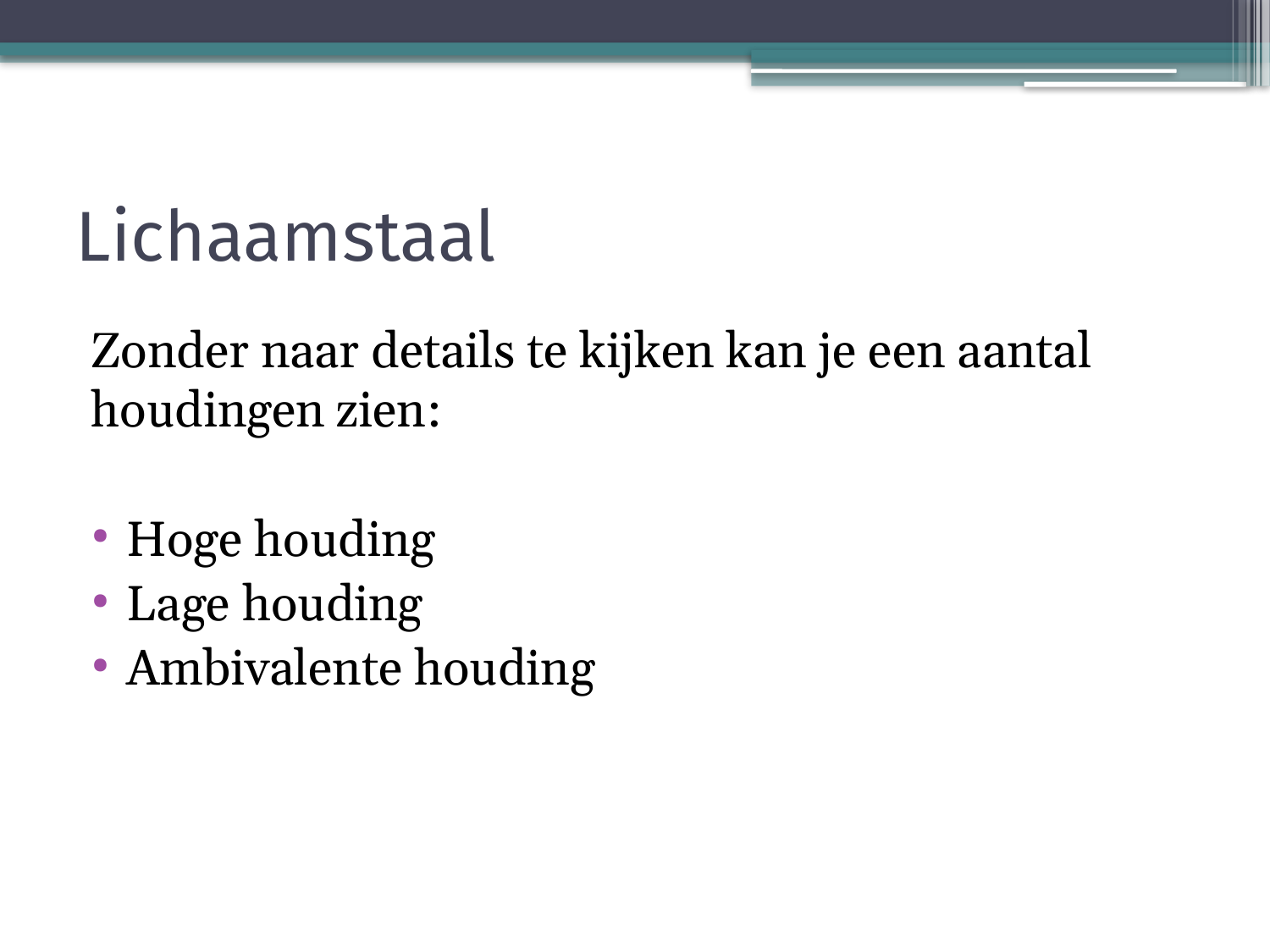

# Lichaamstaal
Zonder naar details te kijken kan je een aantal houdingen zien:

Hoge houding
Lage houding
Ambivalente houding